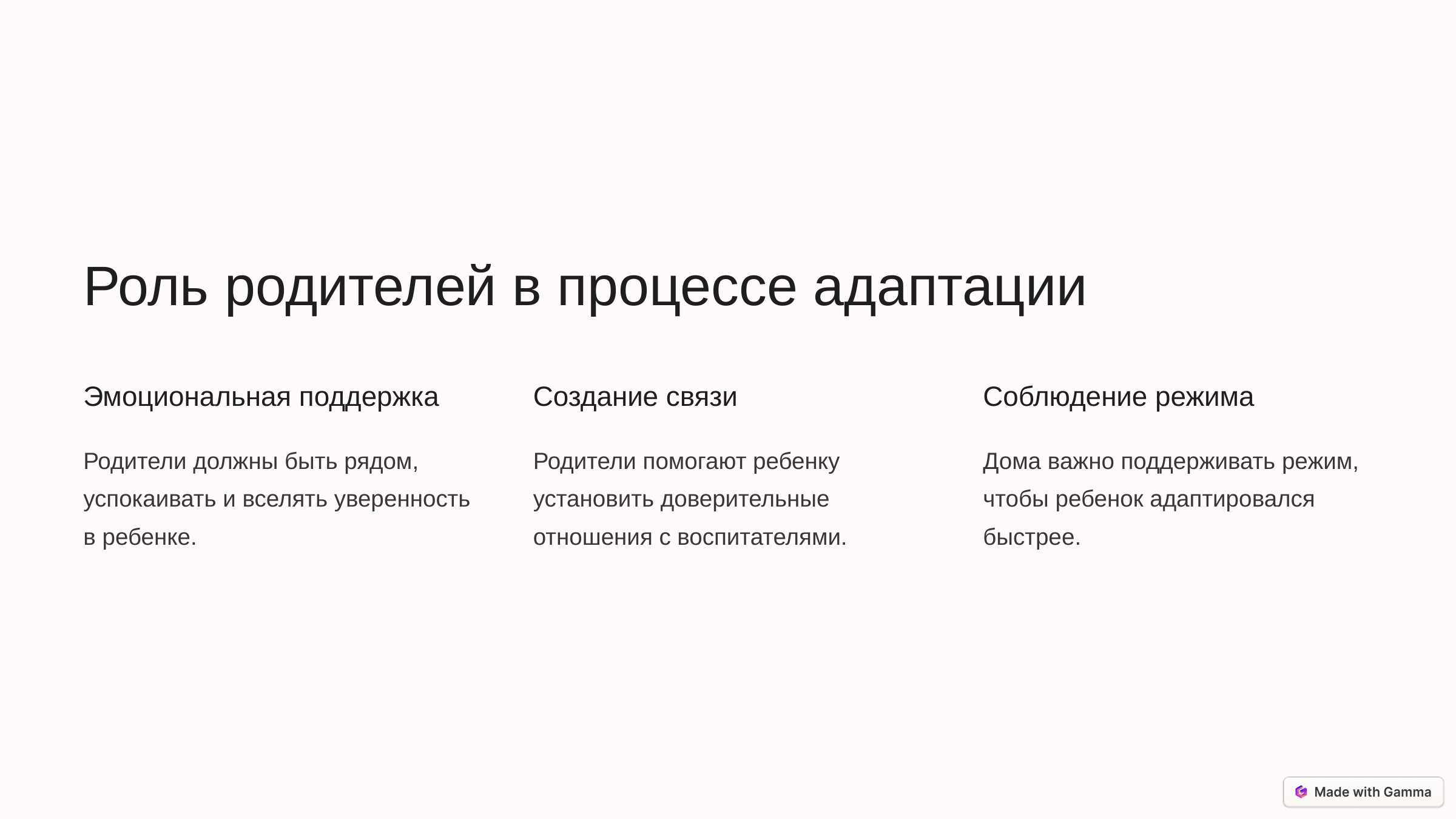

Роль родителей в процессе адаптации
Эмоциональная поддержка
Создание связи
Соблюдение режима
Родители должны быть рядом, успокаивать и вселять уверенность в ребенке.
Родители помогают ребенку установить доверительные отношения с воспитателями.
Дома важно поддерживать режим, чтобы ребенок адаптировался быстрее.